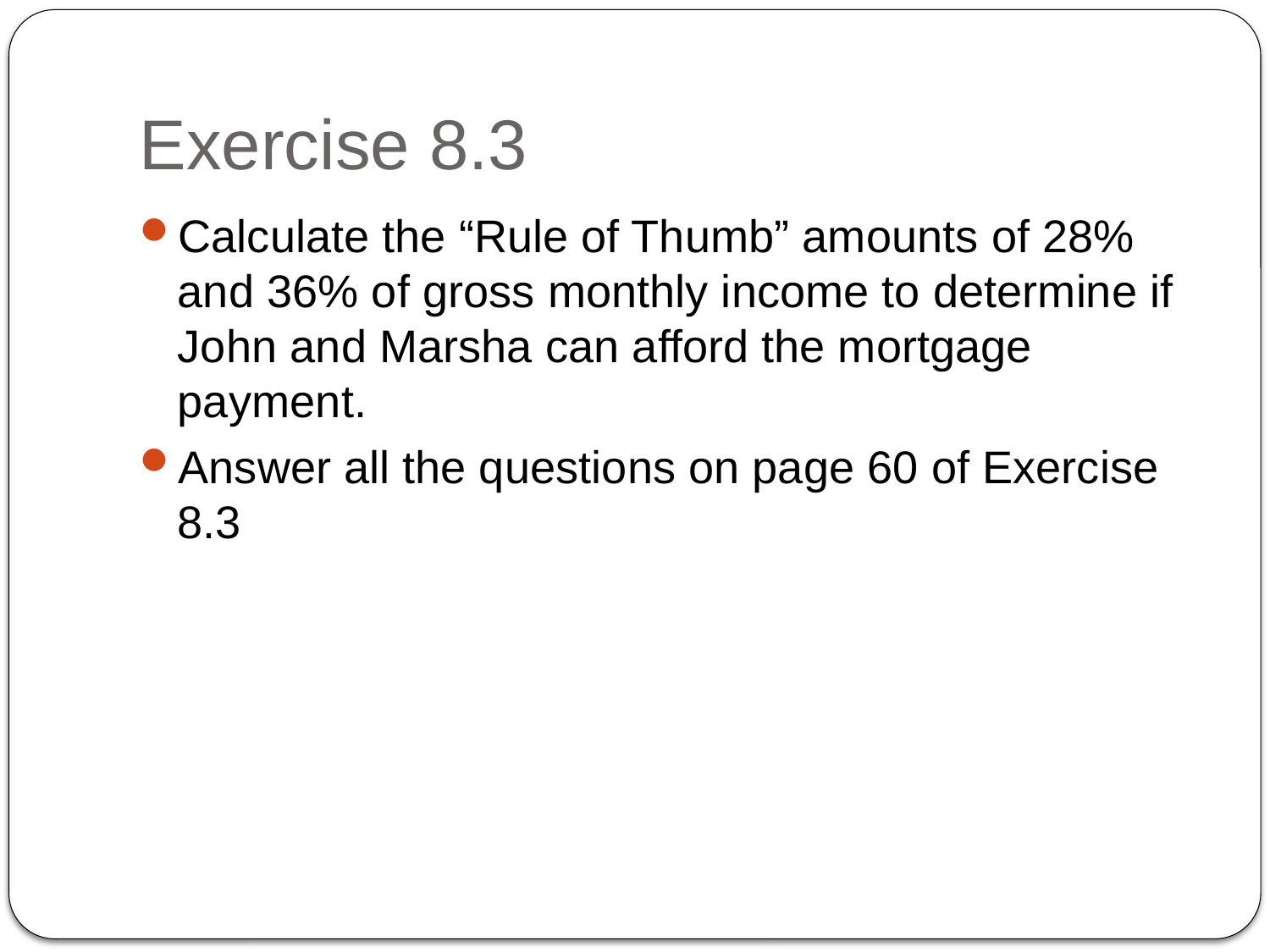

# Exercise 8.3
Calculate the “Rule of Thumb” amounts of 28% and 36% of gross monthly income to determine if John and Marsha can afford the mortgage payment.
Answer all the questions on page 60 of Exercise 8.3